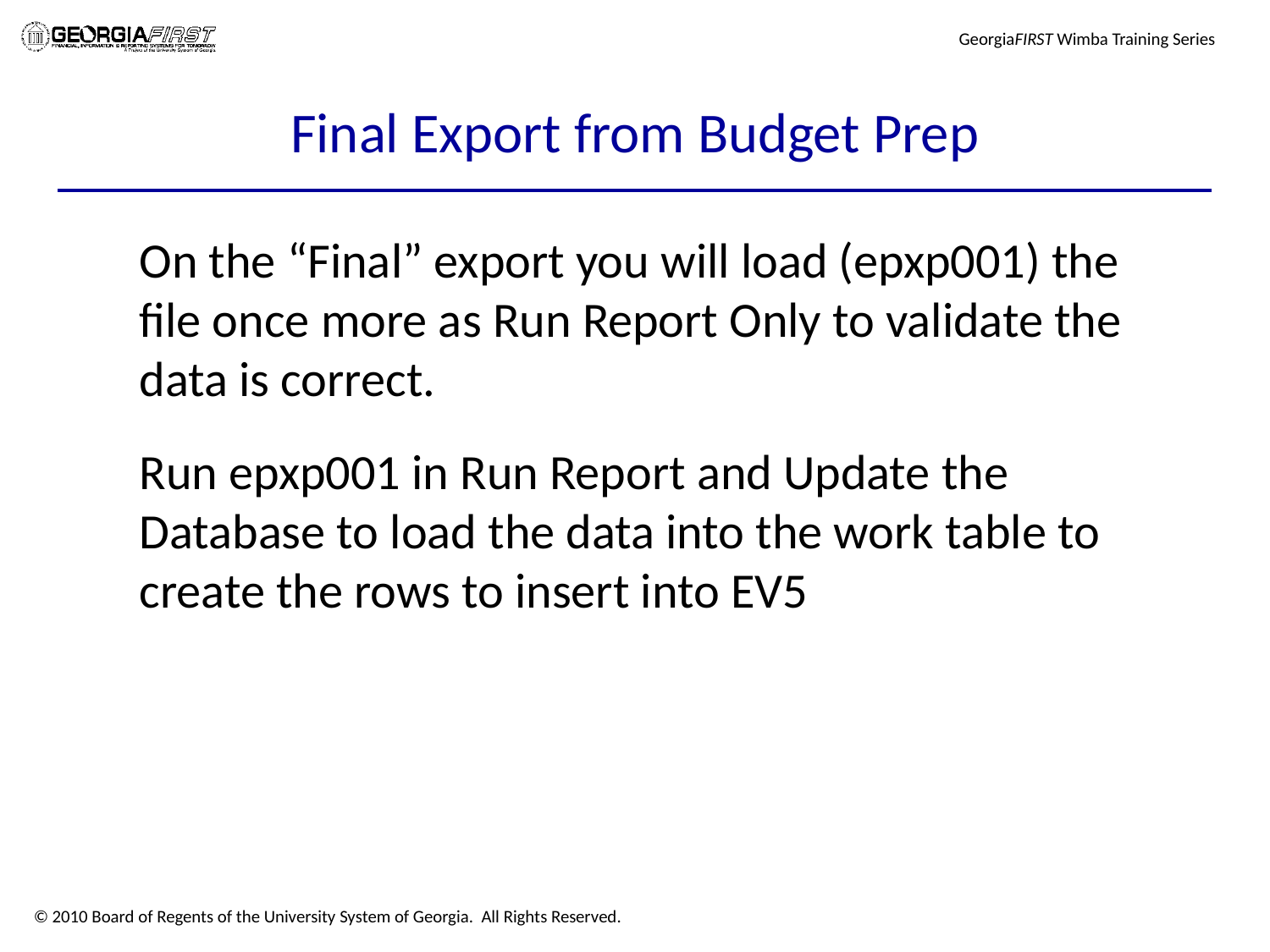

# Final Export from Budget Prep
On the “Final” export you will load (epxp001) the file once more as Run Report Only to validate the data is correct.
Run epxp001 in Run Report and Update the Database to load the data into the work table to create the rows to insert into EV5